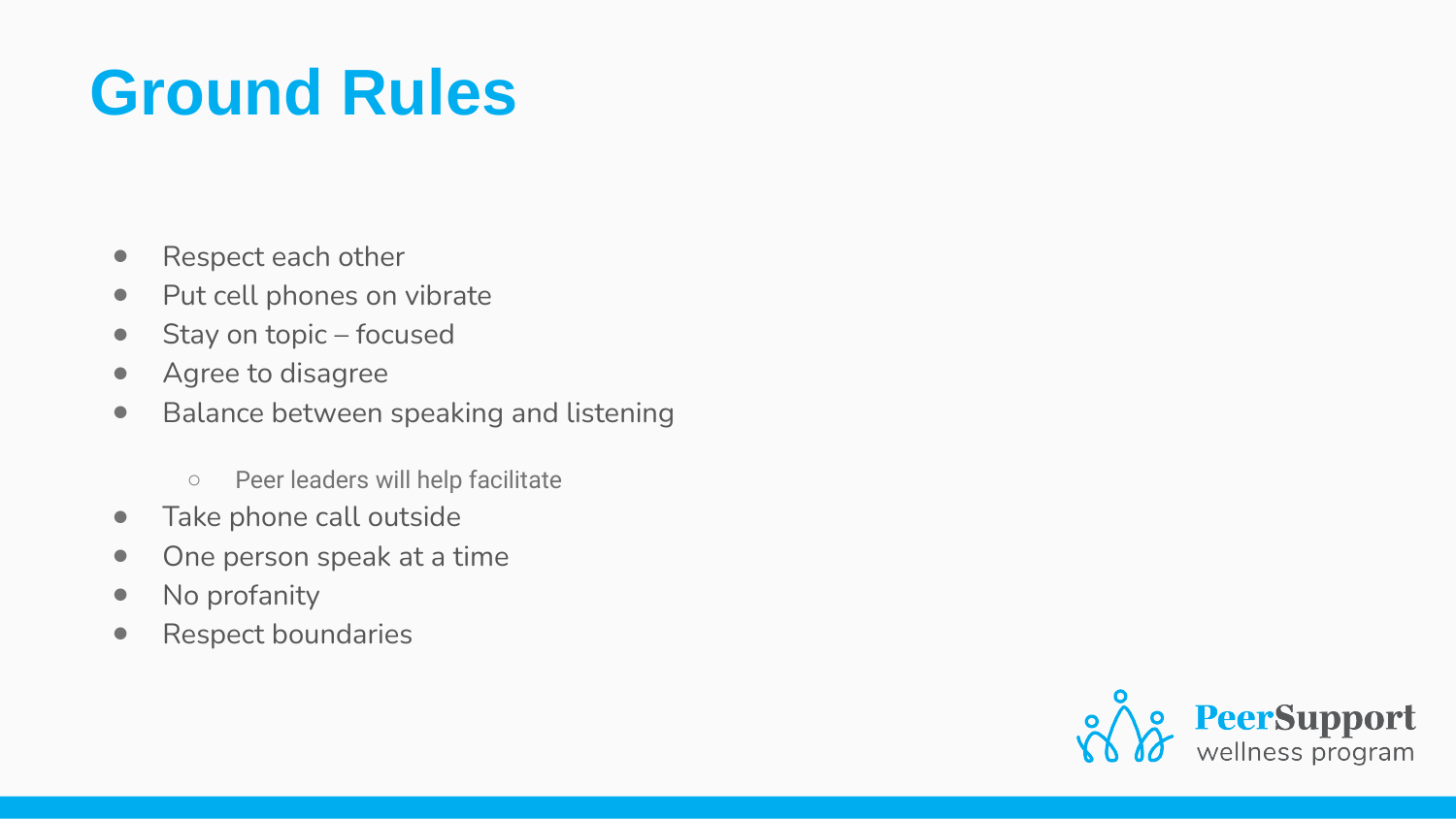

# Ground Rules
Respect each other
Put cell phones on vibrate
Stay on topic – focused
Agree to disagree
Balance between speaking and listening
Peer leaders will help facilitate
Take phone call outside
One person speak at a time
No profanity
Respect boundaries